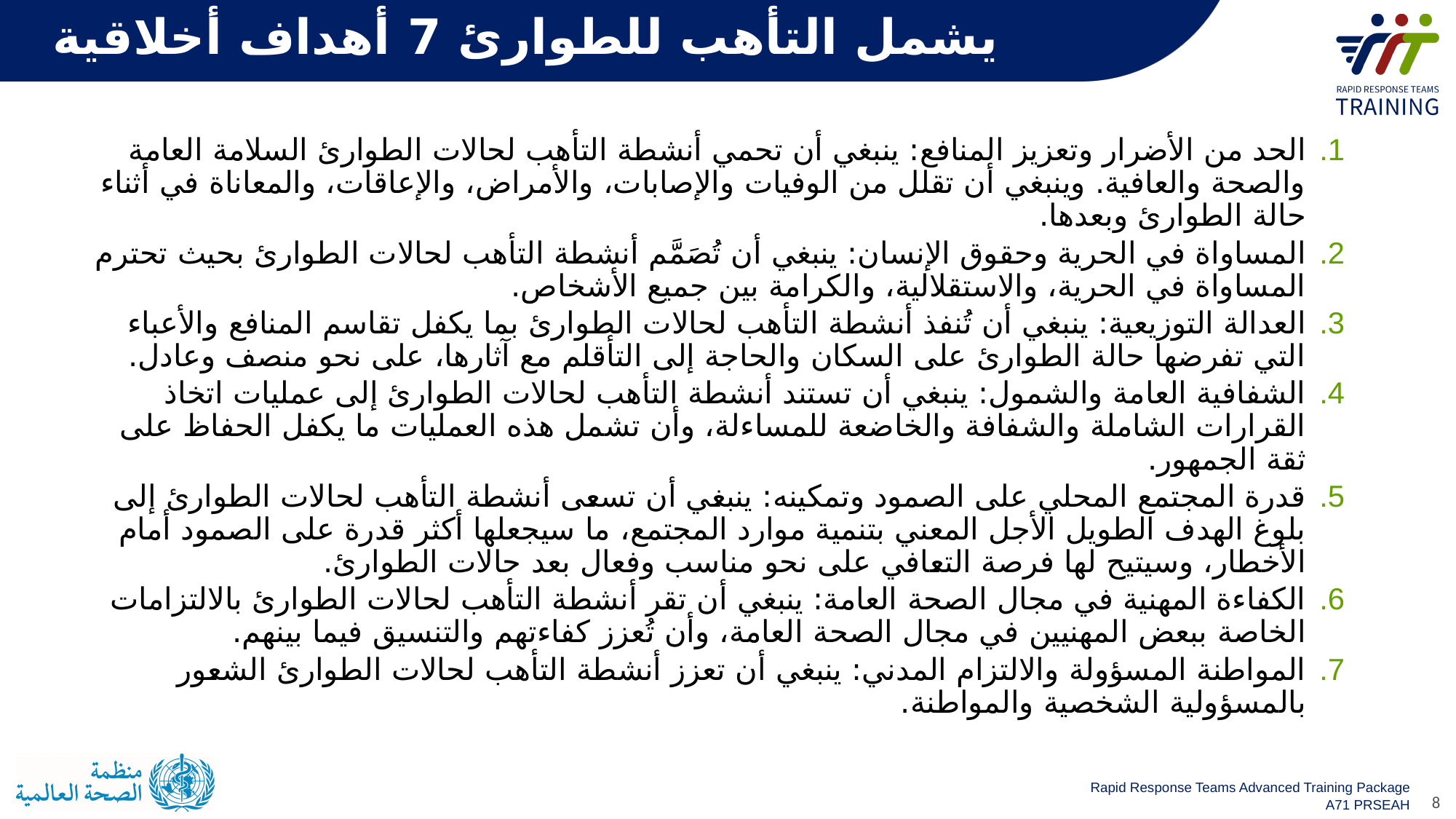

يشمل التأهب للطوارئ 7 أهداف أخلاقية
الحد من الأضرار وتعزيز المنافع: ينبغي أن تحمي أنشطة التأهب لحالات الطوارئ السلامة العامة والصحة والعافية. وينبغي أن تقلل من الوفيات والإصابات، والأمراض، والإعاقات، والمعاناة في أثناء حالة الطوارئ وبعدها.
المساواة في الحرية وحقوق الإنسان: ينبغي أن تُصَمَّم أنشطة التأهب لحالات الطوارئ بحيث تحترم المساواة في الحرية، والاستقلالية، والكرامة بين جميع الأشخاص.
العدالة التوزيعية: ينبغي أن تُنفذ أنشطة التأهب لحالات الطوارئ بما يكفل تقاسم المنافع والأعباء التي تفرضها حالة الطوارئ على السكان والحاجة إلى التأقلم مع آثارها، على نحو منصف وعادل.
الشفافية العامة والشمول: ينبغي أن تستند أنشطة التأهب لحالات الطوارئ إلى عمليات اتخاذ القرارات الشاملة والشفافة والخاضعة للمساءلة، وأن تشمل هذه العمليات ما يكفل الحفاظ على ثقة الجمهور.
قدرة المجتمع المحلي على الصمود وتمكينه: ينبغي أن تسعى أنشطة التأهب لحالات الطوارئ إلى بلوغ الهدف الطويل الأجل المعني بتنمية موارد المجتمع، ما سيجعلها أكثر قدرة على الصمود أمام الأخطار، وسيتيح لها فرصة التعافي على نحو مناسب وفعال بعد حالات الطوارئ.
الكفاءة المهنية في مجال الصحة العامة: ينبغي أن تقر أنشطة التأهب لحالات الطوارئ بالالتزامات الخاصة ببعض المهنيين في مجال الصحة العامة، وأن تُعزز كفاءتهم والتنسيق فيما بينهم.
المواطنة المسؤولة والالتزام المدني: ينبغي أن تعزز أنشطة التأهب لحالات الطوارئ الشعور بالمسؤولية الشخصية والمواطنة.
8